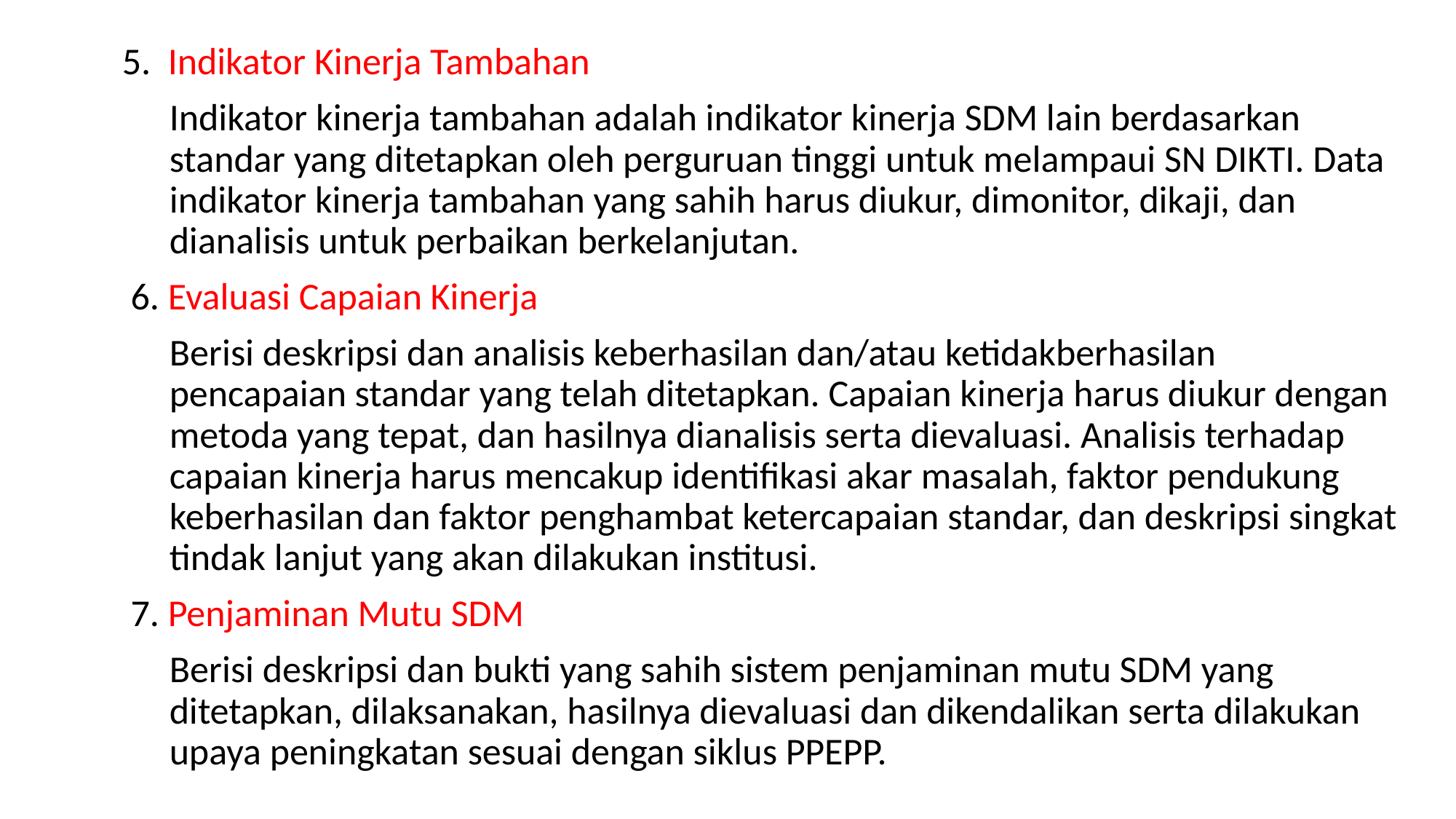

5.  Indikator Kinerja Tambahan
Indikator kinerja tambahan adalah indikator kinerja SDM lain berdasarkan standar yang ditetapkan oleh perguruan tinggi untuk melampaui SN DIKTI. Data indikator kinerja tambahan yang sahih harus diukur, dimonitor, dikaji, dan dianalisis untuk perbaikan berkelanjutan.
 6. Evaluasi Capaian Kinerja
Berisi deskripsi dan analisis keberhasilan dan/atau ketidakberhasilan pencapaian standar yang telah ditetapkan. Capaian kinerja harus diukur dengan metoda yang tepat, dan hasilnya dianalisis serta dievaluasi. Analisis terhadap capaian kinerja harus mencakup identifikasi akar masalah, faktor pendukung keberhasilan dan faktor penghambat ketercapaian standar, dan deskripsi singkat tindak lanjut yang akan dilakukan institusi.
 7. Penjaminan Mutu SDM
Berisi deskripsi dan bukti yang sahih sistem penjaminan mutu SDM yang ditetapkan, dilaksanakan, hasilnya dievaluasi dan dikendalikan serta dilakukan upaya peningkatan sesuai dengan siklus PPEPP.